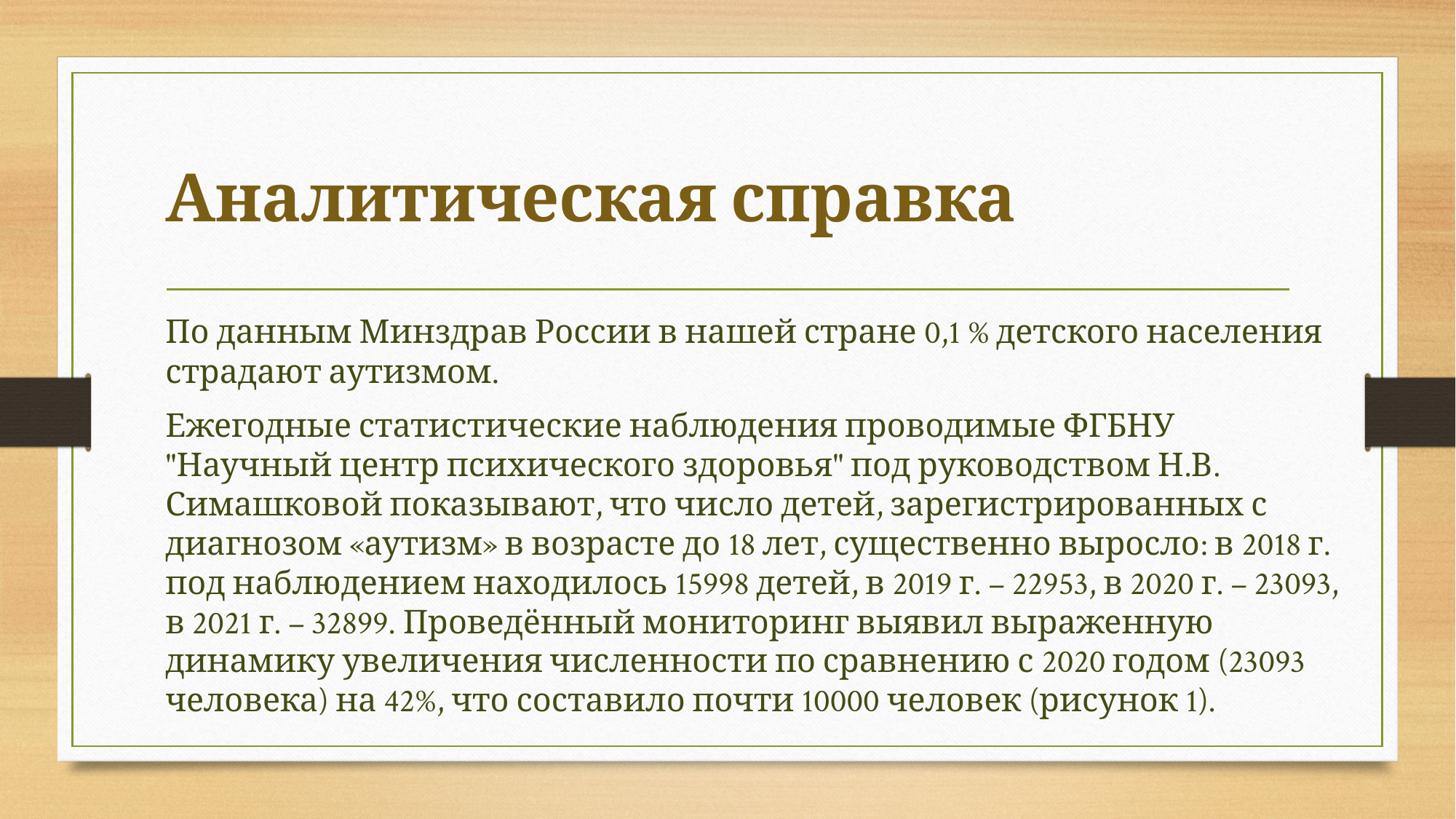

# Аналитическая справка
По данным Минздрав России в нашей стране 0,1 % детского населения страдают аутизмом.
Ежегодные статистические наблюдения проводимые ФГБНУ "Научный центр психического здоровья" под руководством Н.В. Симашковой показывают, что число детей, зарегистрированных с диагнозом «аутизм» в возрасте до 18 лет, существенно выросло: в 2018 г. под наблюдением находилось 15998 детей, в 2019 г. – 22953, в 2020 г. – 23093, в 2021 г. – 32899. Проведённый мониторинг выявил выраженную динамику увеличения численности по сравнению с 2020 годом (23093 человека) на 42%, что составило почти 10000 человек (рисунок 1).